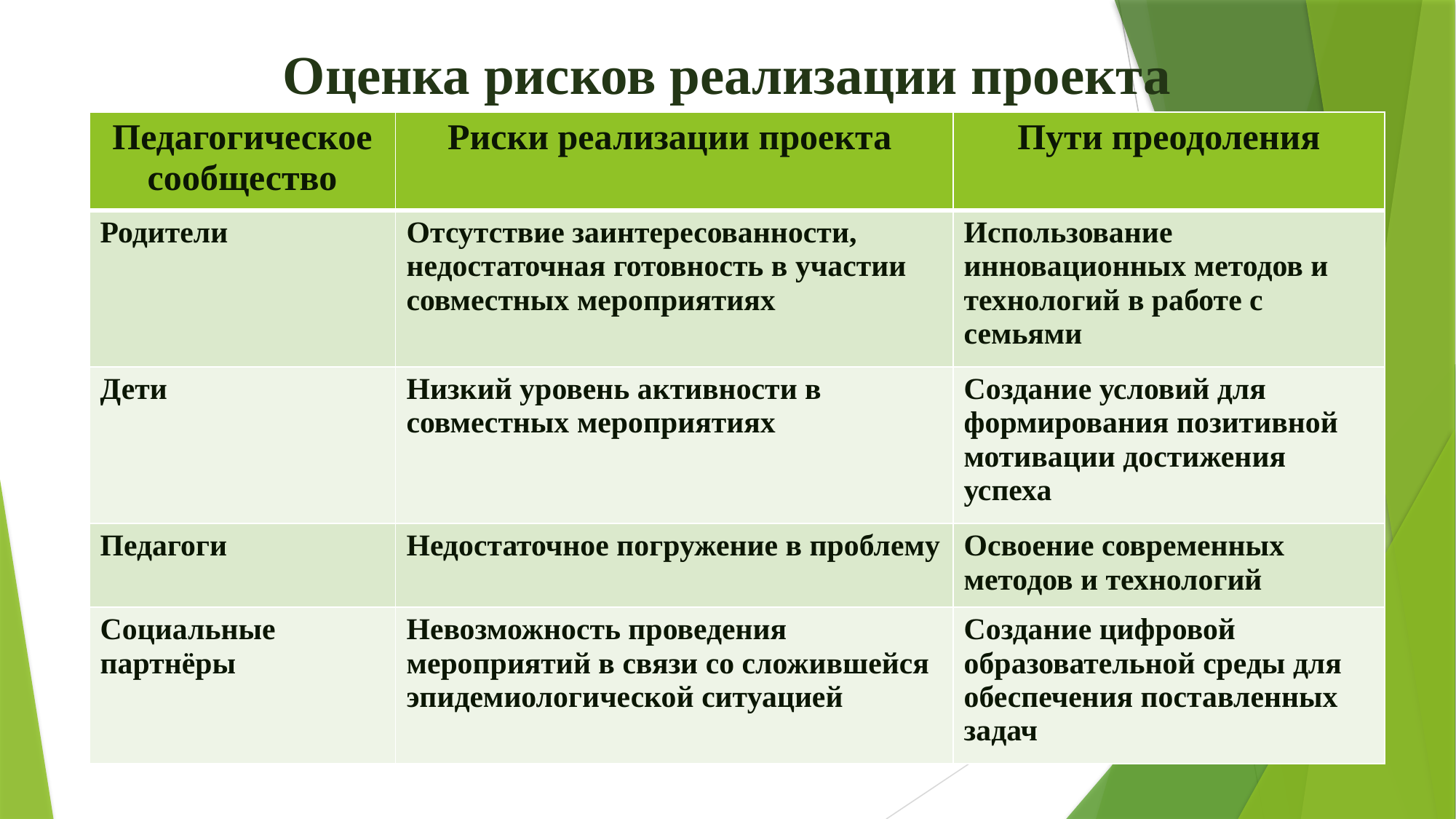

Оценка рисков реализации проекта
| Педагогическое сообщество | Риски реализации проекта | Пути преодоления |
| --- | --- | --- |
| Родители | Отсутствие заинтересованности, недостаточная готовность в участии совместных мероприятиях | Использование инновационных методов и технологий в работе с семьями |
| Дети | Низкий уровень активности в совместных мероприятиях | Создание условий для формирования позитивной мотивации достижения успеха |
| Педагоги | Недостаточное погружение в проблему | Освоение современных методов и технологий |
| Социальные партнёры | Невозможность проведения мероприятий в связи со сложившейся эпидемиологической ситуацией | Создание цифровой образовательной среды для обеспечения поставленных задач |